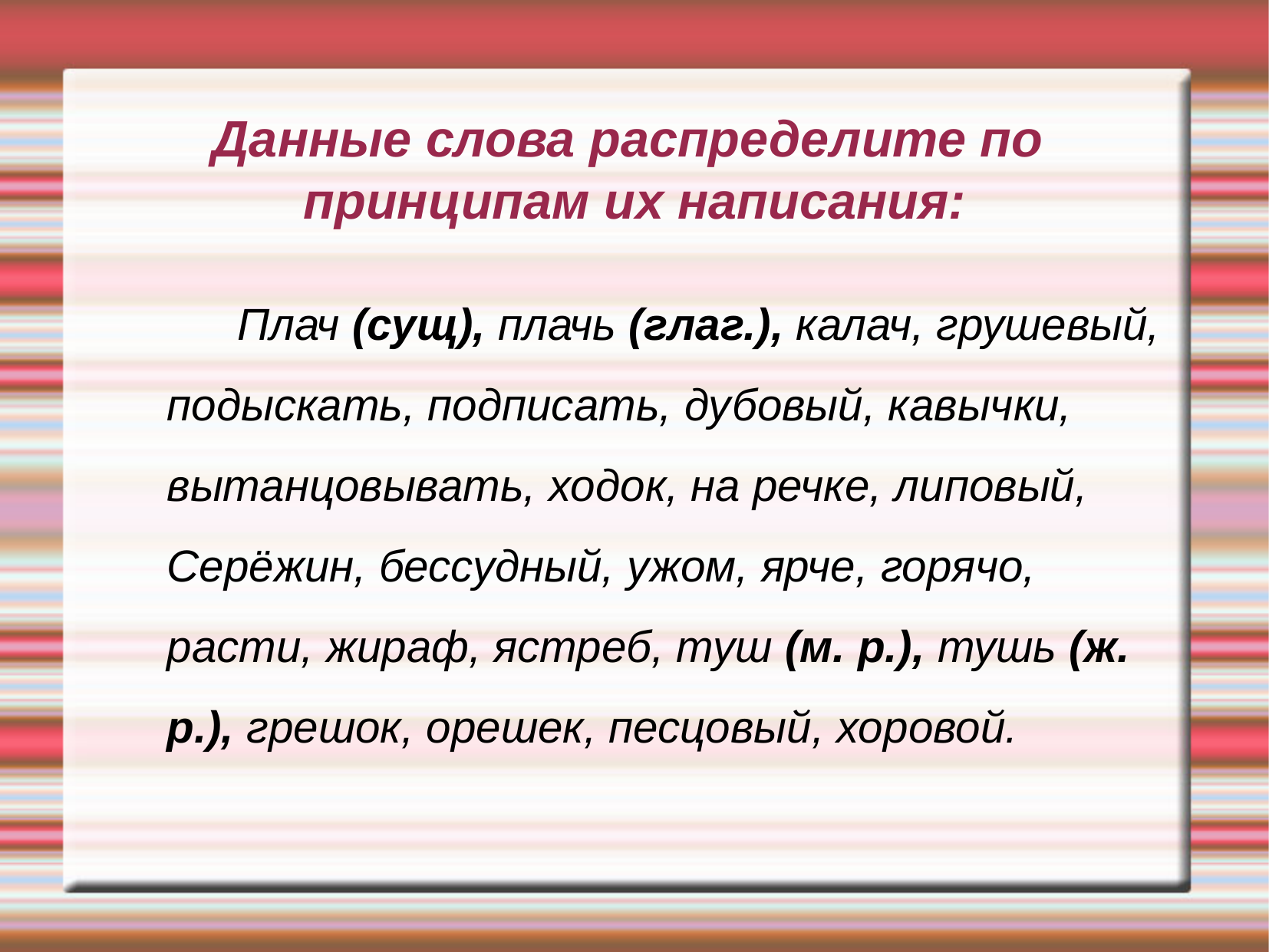

Данные слова распределите по
принципам их написания:
          Плач (сущ), плачь (глаг.), калач, грушевый, подыскать, подписать, дубовый, кавычки, вытанцовывать, ходок, на речке, липовый, Серёжин, бессудный, ужом, ярче, горячо, расти, жираф, ястреб, туш (м. р.), тушь (ж. р.), грешок, орешек, песцовый, хоровой.